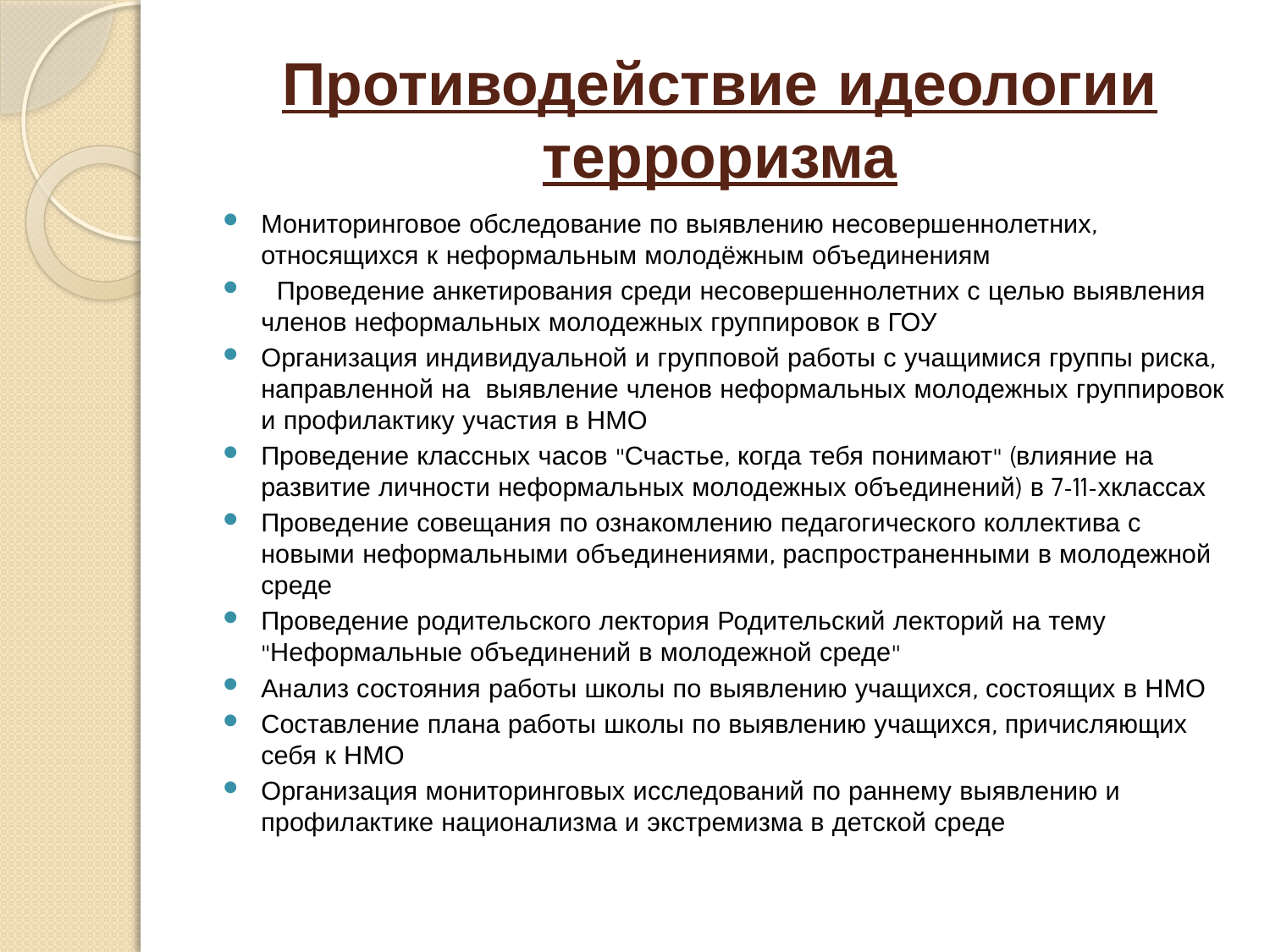

# Противодействие идеологии терроризма
Мониторинговое обследование по выявлению несовершеннолетних, относящихся к неформальным молодёжным объединениям
  Проведение анкетирования среди несовершеннолетних с целью выявления членов неформальных молодежных группировок в ГОУ
Организация индивидуальной и групповой работы с учащимися группы риска, направленной на  выявление членов неформальных молодежных группировок и профилактику участия в НМО
Проведение классных часов "Счастье, когда тебя понимают" (влияние на развитие личности неформальных молодежных объединений) в 7-11-хклассах
Проведение совещания по ознакомлению педагогического коллектива с новыми неформальными объединениями, распространенными в молодежной среде
Проведение родительского лектория Родительский лекторий на тему "Неформальные объединений в молодежной среде"
Анализ состояния работы школы по выявлению учащихся, состоящих в НМО
Составление плана работы школы по выявлению учащихся, причисляющих себя к НМО
Организация мониторинговых исследований по раннему выявлению и профилактике национализма и экстремизма в детской среде